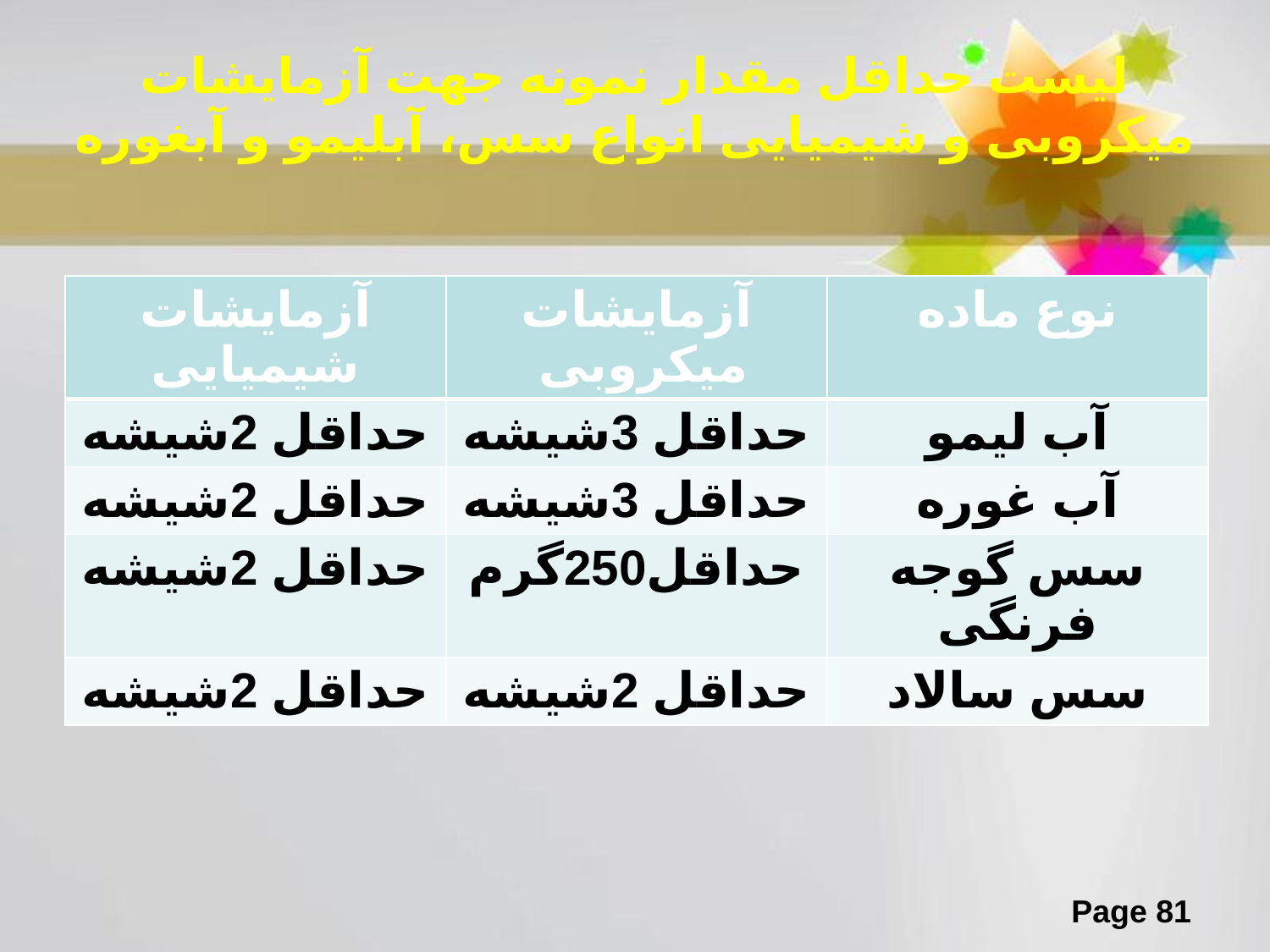

# لیست حداقل مقدار نمونه جهت آزمایشات میکروبی و شیمیایی انواع سس، آبلیمو و آبغوره
| آزمایشات شیمیایی | آزمایشات میکروبی | نوع ماده |
| --- | --- | --- |
| حداقل 2شیشه | حداقل 3شیشه | آب لیمو |
| حداقل 2شیشه | حداقل 3شیشه | آب غوره |
| حداقل 2شیشه | حداقل250گرم | سس گوجه فرنگی |
| حداقل 2شیشه | حداقل 2شیشه | سس سالاد |